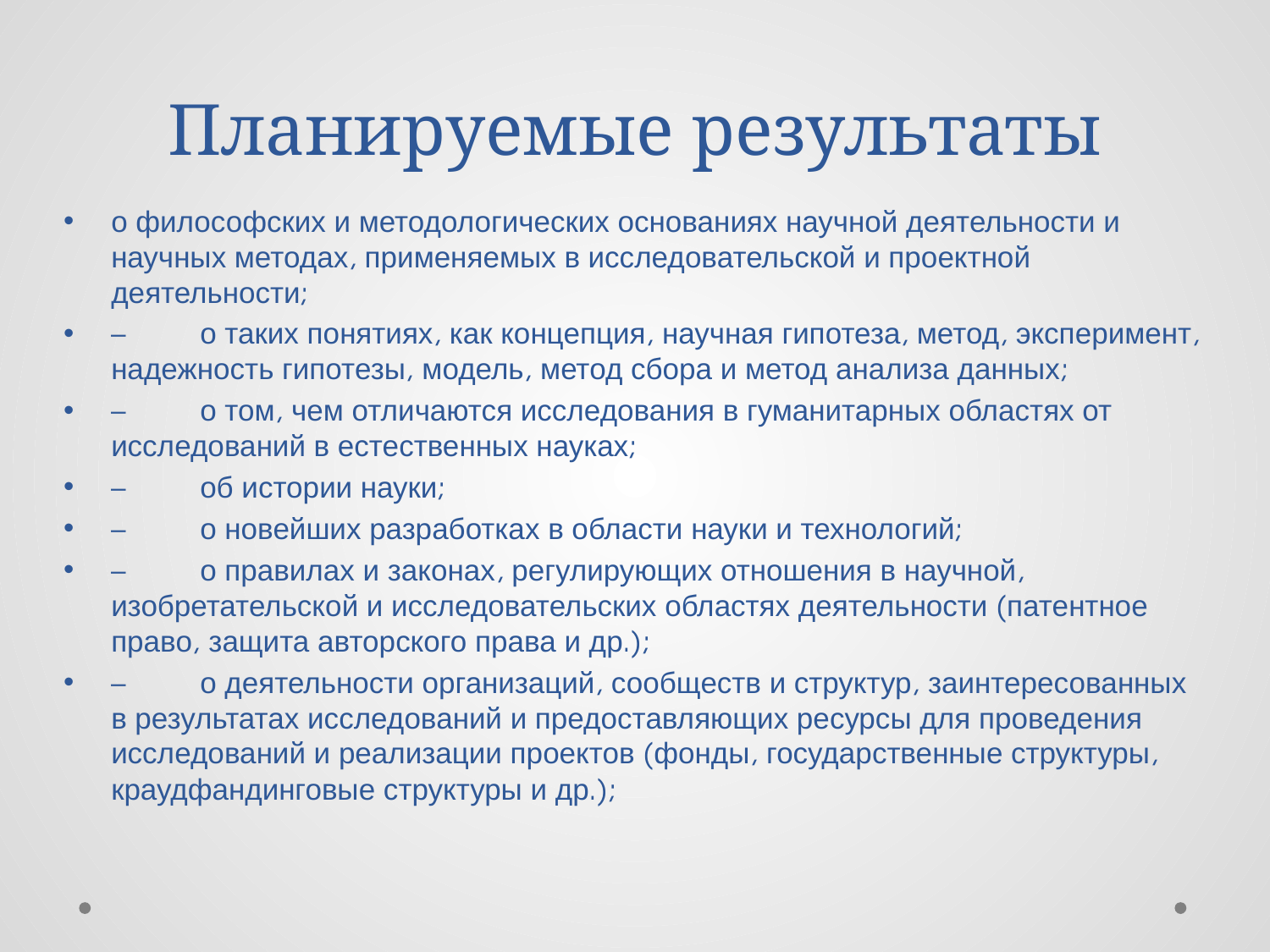

# Планируемые результаты
о философских и методологических основаниях научной деятельности и научных методах, применяемых в исследовательской и проектной деятельности;
–	о таких понятиях, как концепция, научная гипотеза, метод, эксперимент, надежность гипотезы, модель, метод сбора и метод анализа данных;
–	о том, чем отличаются исследования в гуманитарных областях от исследований в естественных науках;
–	об истории науки;
–	о новейших разработках в области науки и технологий;
–	о правилах и законах, регулирующих отношения в научной, изобретательской и исследовательских областях деятельности (патентное право, защита авторского права и др.);
–	о деятельности организаций, сообществ и структур, заинтересованных в результатах исследований и предоставляющих ресурсы для проведения исследований и реализации проектов (фонды, государственные структуры, краудфандинговые структуры и др.);